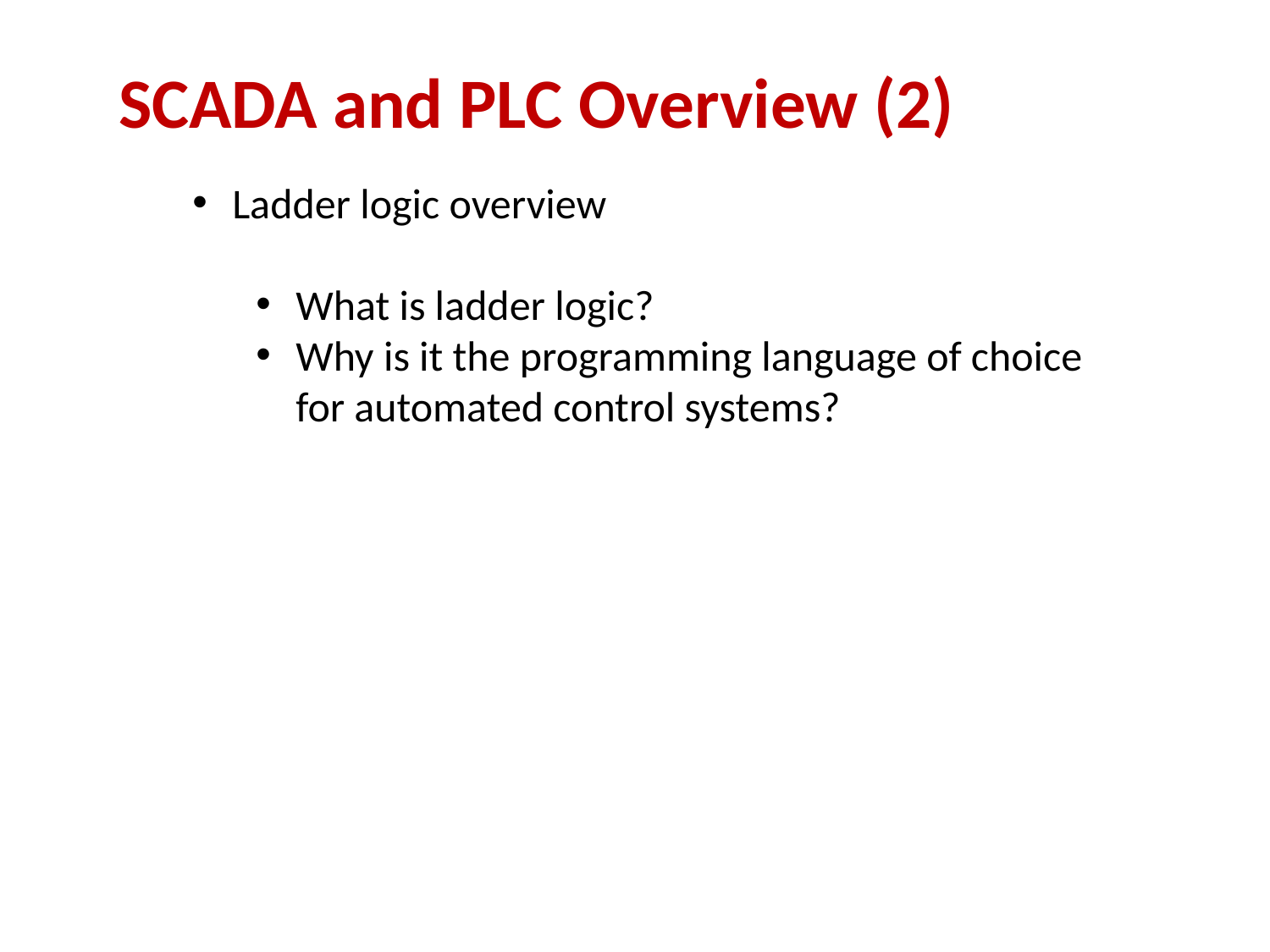

SCADA and PLC Overview (2)
Ladder logic overview
What is ladder logic?
Why is it the programming language of choice for automated control systems?